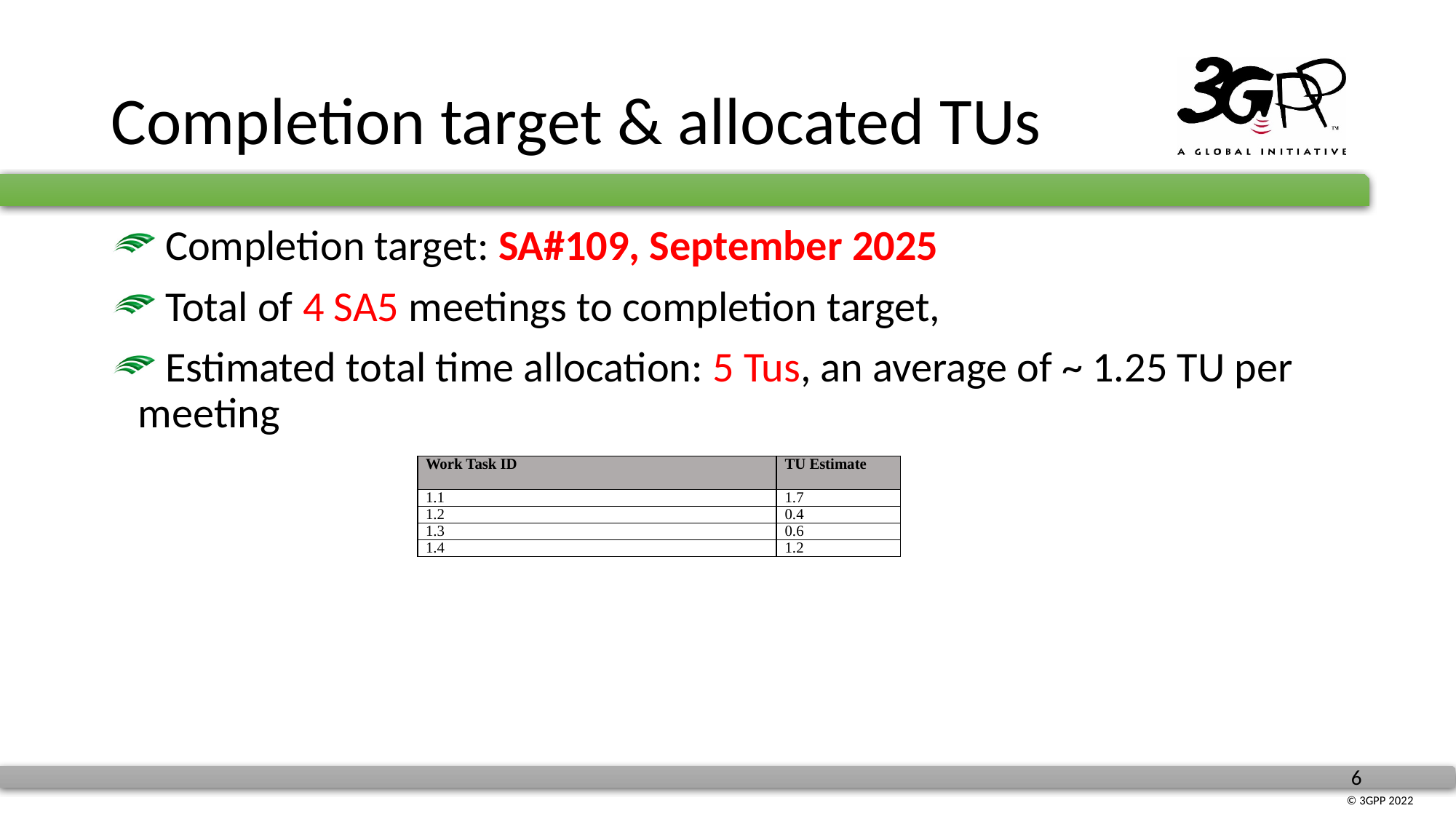

# Completion target & allocated TUs
 Completion target: SA#109, September 2025
 Total of 4 SA5 meetings to completion target,
 Estimated total time allocation: 5 Tus, an average of ~ 1.25 TU per meeting
| Work Task ID | TU Estimate |
| --- | --- |
| 1.1 | 1.7 |
| 1.2 | 0.4 |
| 1.3 | 0.6 |
| 1.4 | 1.2 |